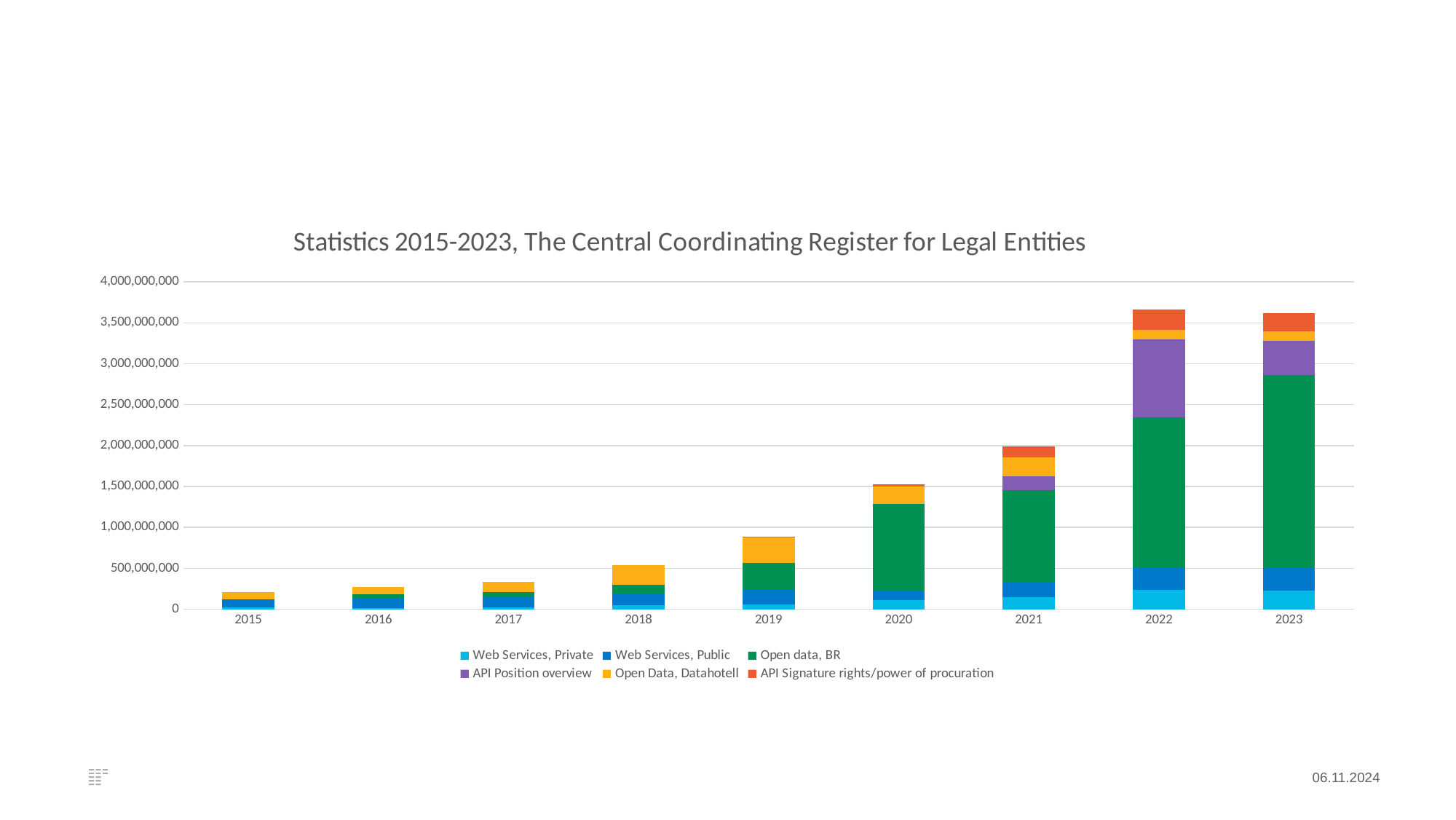

#

### Chart: Statistics 2015-2023, The Central Coordinating Register for Legal Entities

| Category | Web Services, Private | Web Services, Public | Open data, BR | API Position overview | Open Data, Datahotell | API Signature rights/power of procuration |
|---|---|---|---|---|---|---|
| 2015 | 18835299.0 | 89986008.0 | 9321420.0 | None | 88678006.0 | None |
| 2016 | 18140816.0 | 121555482.0 | 42241819.0 | None | 92443581.0 | None |
| 2017 | 23376226.0 | 127123146.0 | 61688858.0 | None | 122192863.0 | None |
| 2018 | 46681140.0 | 140320477.0 | 109673989.0 | None | 238242300.0 | None |
| 2019 | 60332362.0 | 180855210.0 | 321527621.0 | None | 317752614.0 | 3152338.0 |
| 2020 | 107986678.0 | 118445999.0 | 1060367352.0 | None | 211095738.0 | 31440858.0 |
| 2021 | 145523486.0 | 181631888.0 | 1130251601.0 | 167224937.0 | 229996123.0 | 130270242.0 |
| 2022 | 239886780.0 | 260448025.0 | 1842155839.0 | 956007059.0 | 114703919.0 | 249785580.0 |
| 2023 | 227534762.0 | 273561454.0 | 2356731560.0 | 425937314.0 | 110482469.0 | 227394464.0 |
06.11.2024